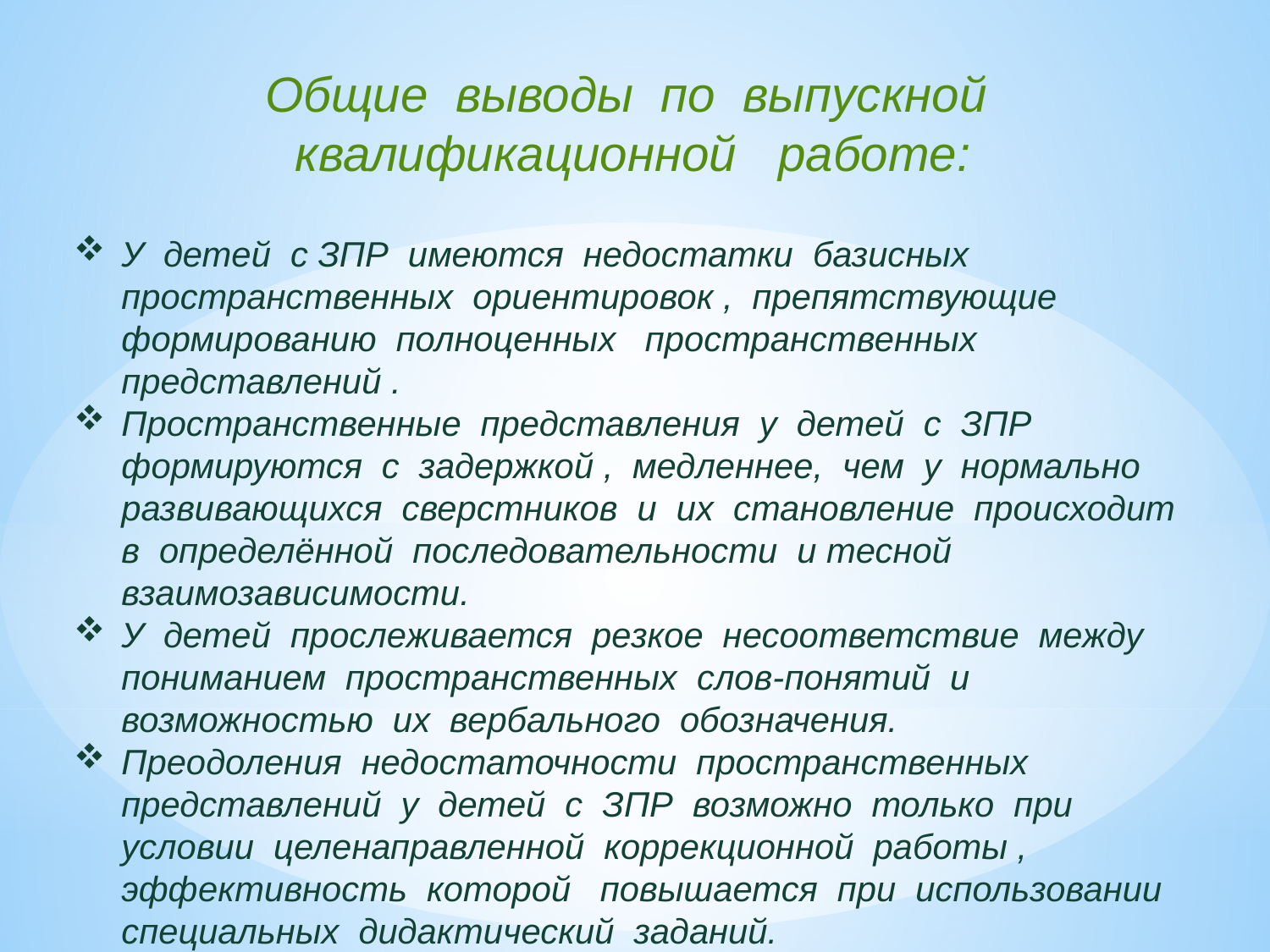

Общие  выводы  по  выпускной  квалификационной   работе:

У  детей  с ЗПР  имеются  недостатки  базисных  пространственных  ориентировок ,  препятствующие формированию  полноценных   пространственных  представлений .
Пространственные  представления  у  детей  с  ЗПР  формируются  с  задержкой ,  медленнее,  чем  у  нормально  развивающихся  сверстников  и  их  становление  происходит  в  определённой  последовательности  и тесной  взаимозависимости.
У  детей  прослеживается  резкое  несоответствие  между  пониманием  пространственных  слов-понятий  и  возможностью  их  вербального  обозначения.
Преодоления  недостаточности  пространственных  представлений  у  детей  с  ЗПР  возможно  только  при  условии  целенаправленной  коррекционной  работы ,  эффективность  которой   повышается  при  использовании  специальных  дидактический  заданий.
Специальное  обучение  должно учитывать  генезис  освоения пространства детьми в раннем и дошкольном возрасте и ведущую роль в этом процессе двигательного анализатора.